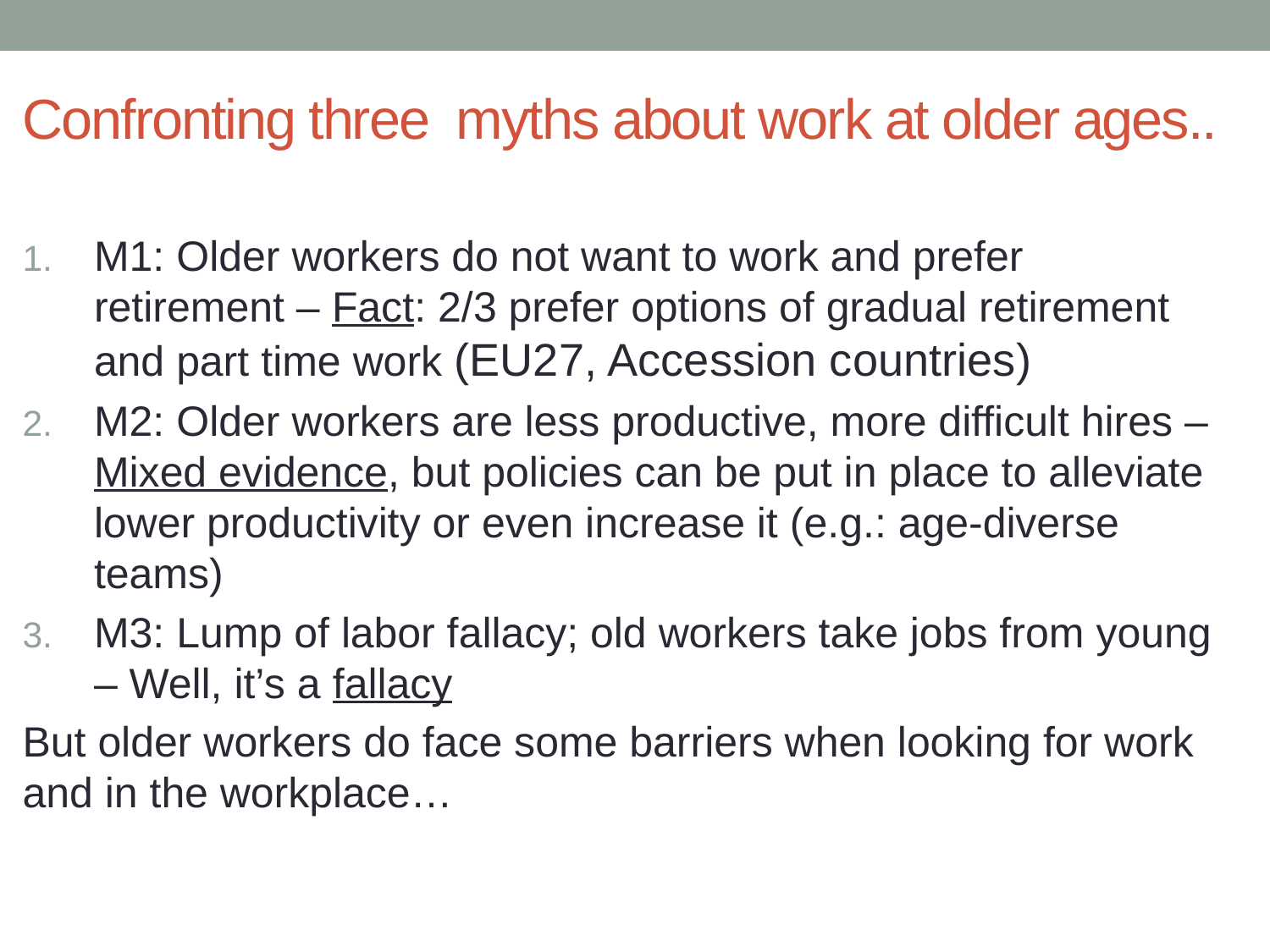

# Confronting three  myths about work at older ages..
M1: Older workers do not want to work and prefer retirement – Fact: 2/3 prefer options of gradual retirement and part time work (EU27, Accession countries)
M2: Older workers are less productive, more difficult hires – Mixed evidence, but policies can be put in place to alleviate lower productivity or even increase it (e.g.: age-diverse teams)
M3: Lump of labor fallacy; old workers take jobs from young – Well, it’s a fallacy
But older workers do face some barriers when looking for work and in the workplace…